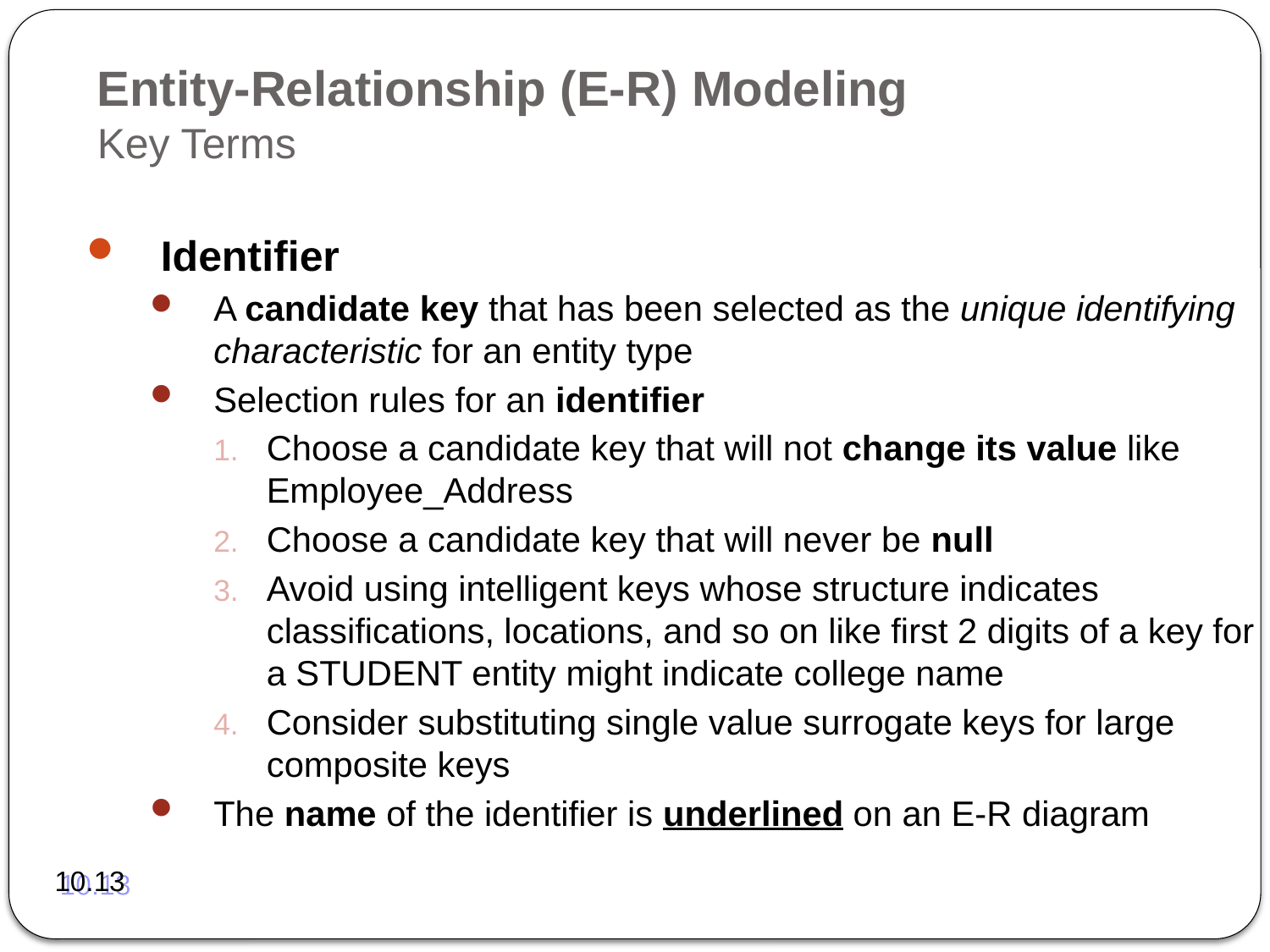

# Entity-Relationship (E-R) Modeling Key Terms
Identifier
A candidate key that has been selected as the unique identifying characteristic for an entity type
Selection rules for an identifier
Choose a candidate key that will not change its value like Employee_Address
Choose a candidate key that will never be null
Avoid using intelligent keys whose structure indicates classifications, locations, and so on like first 2 digits of a key for a STUDENT entity might indicate college name
Consider substituting single value surrogate keys for large composite keys
The name of the identifier is underlined on an E-R diagram

10.13